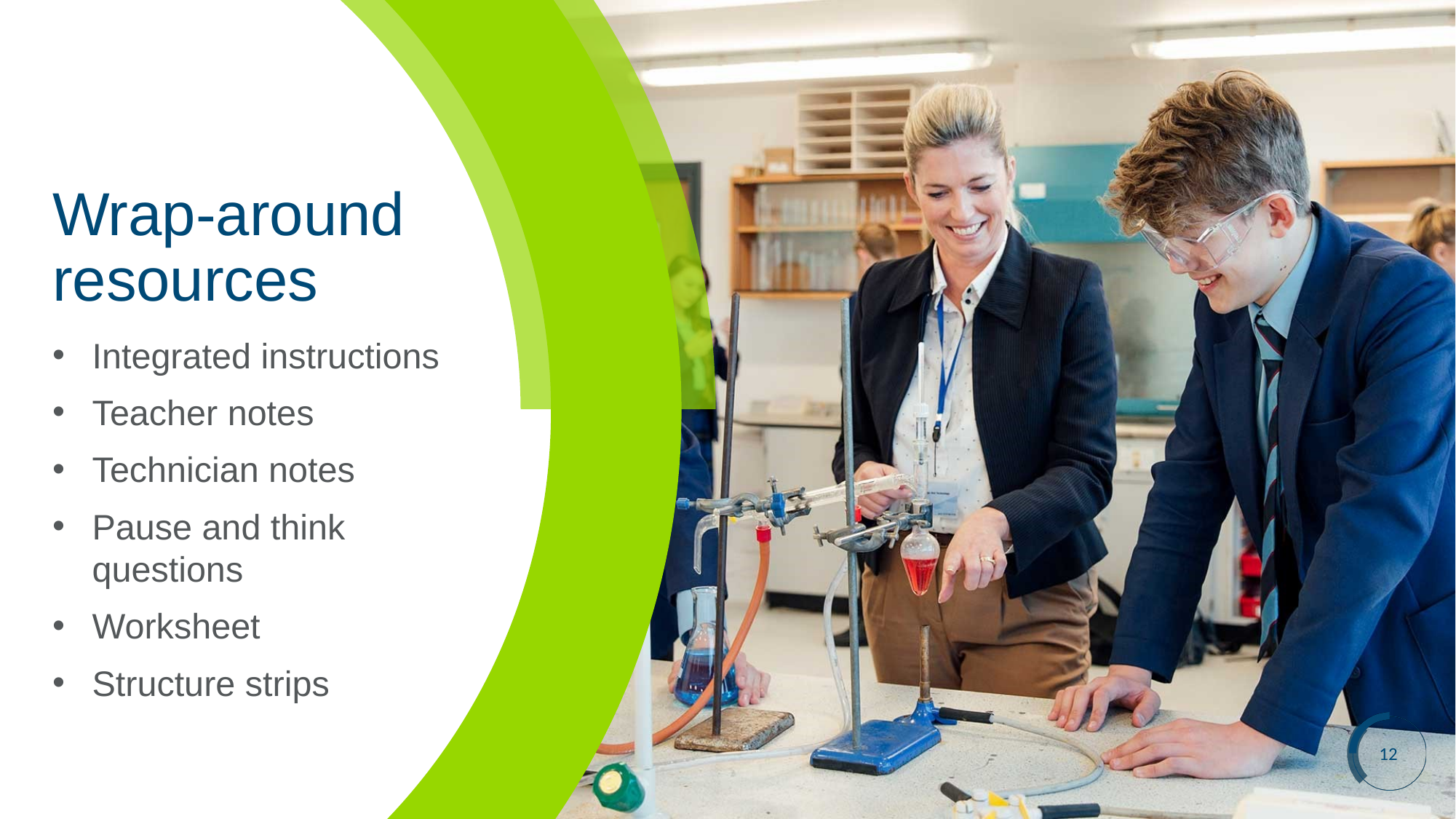

# Wrap-around resources
Integrated instructions
Teacher notes
Technician notes
Pause and think questions
Worksheet
Structure strips

12